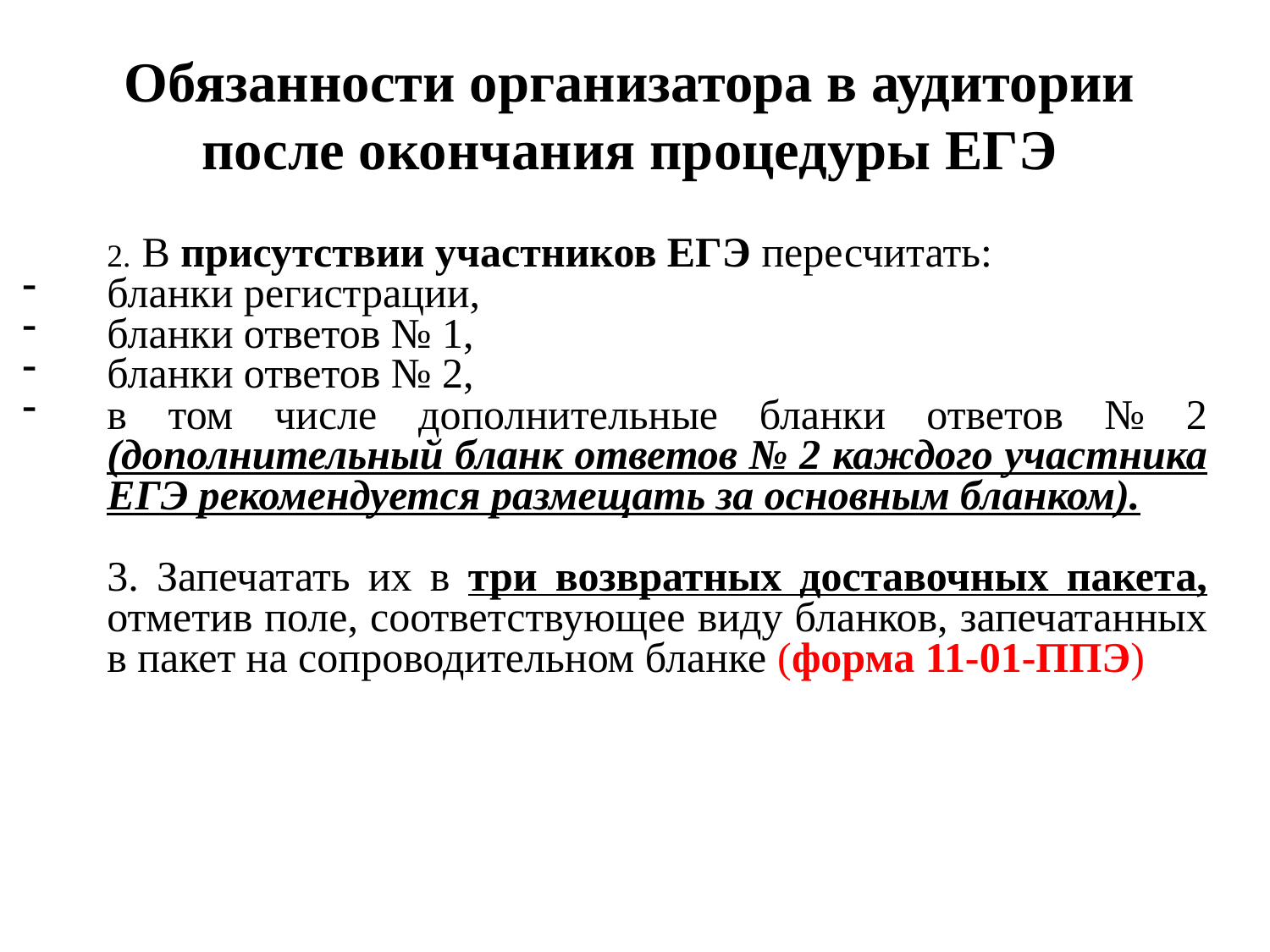

Обязанности организатора в аудитории после окончания процедуры ЕГЭ
	2. В присутствии участников ЕГЭ пересчитать:
бланки регистрации,
бланки ответов № 1,
бланки ответов № 2,
в том числе дополнительные бланки ответов № 2 (дополнительный бланк ответов № 2 каждого участника ЕГЭ рекомендуется размещать за основным бланком).

	3. Запечатать их в три возвратных доставочных пакета, отметив поле, соответствующее виду бланков, запечатанных в пакет на сопроводительном бланке (форма 11-01-ППЭ)